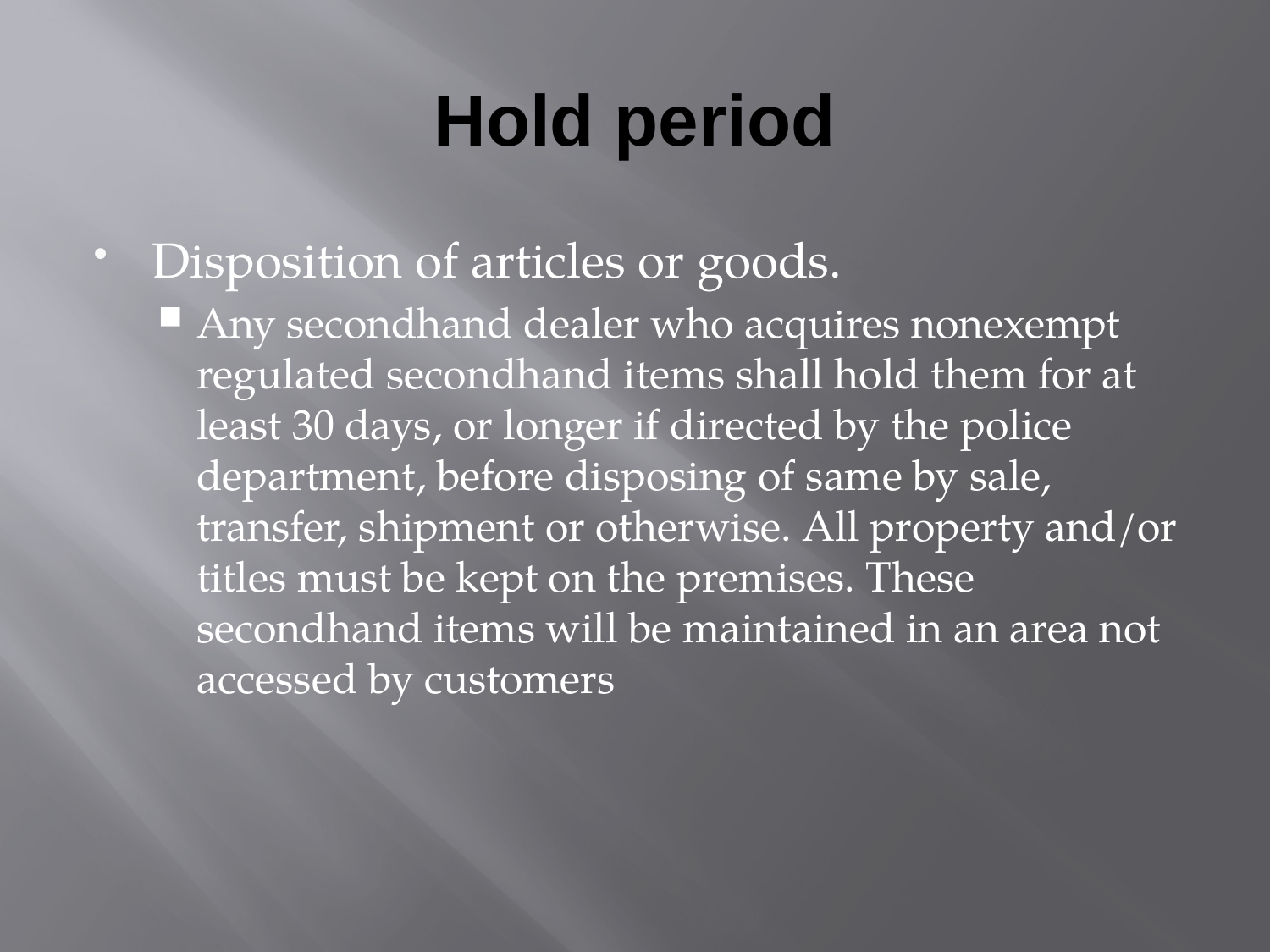

# Hold period
Disposition of articles or goods.
Any secondhand dealer who acquires nonexempt regulated secondhand items shall hold them for at least 30 days, or longer if directed by the police department, before disposing of same by sale, transfer, shipment or otherwise. All property and/or titles must be kept on the premises. These secondhand items will be maintained in an area not accessed by customers